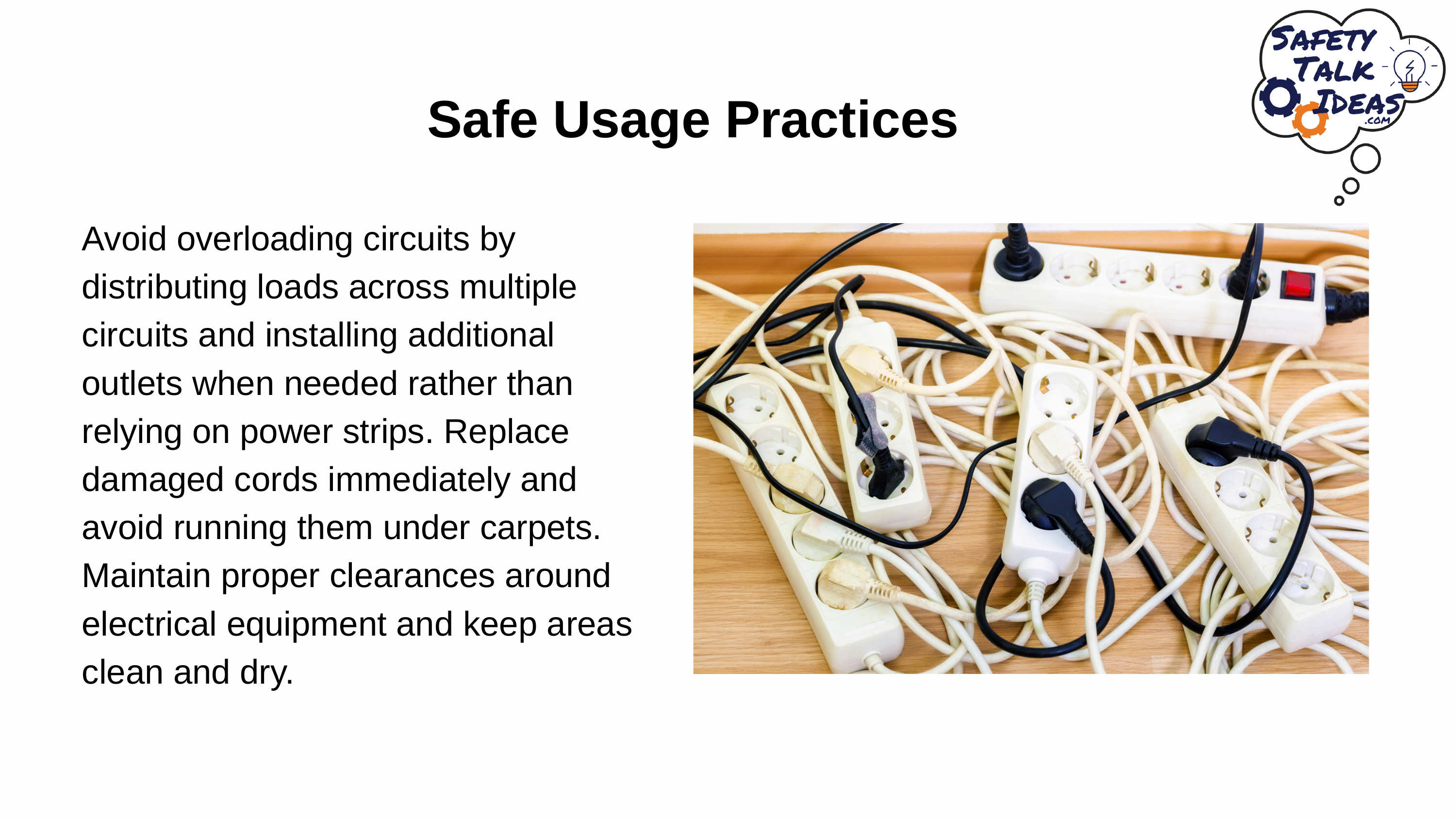

Safe Usage Practices
Avoid overloading circuits by distributing loads across multiple circuits and installing additional outlets when needed rather than relying on power strips. Replace damaged cords immediately and avoid running them under carpets. Maintain proper clearances around electrical equipment and keep areas clean and dry.